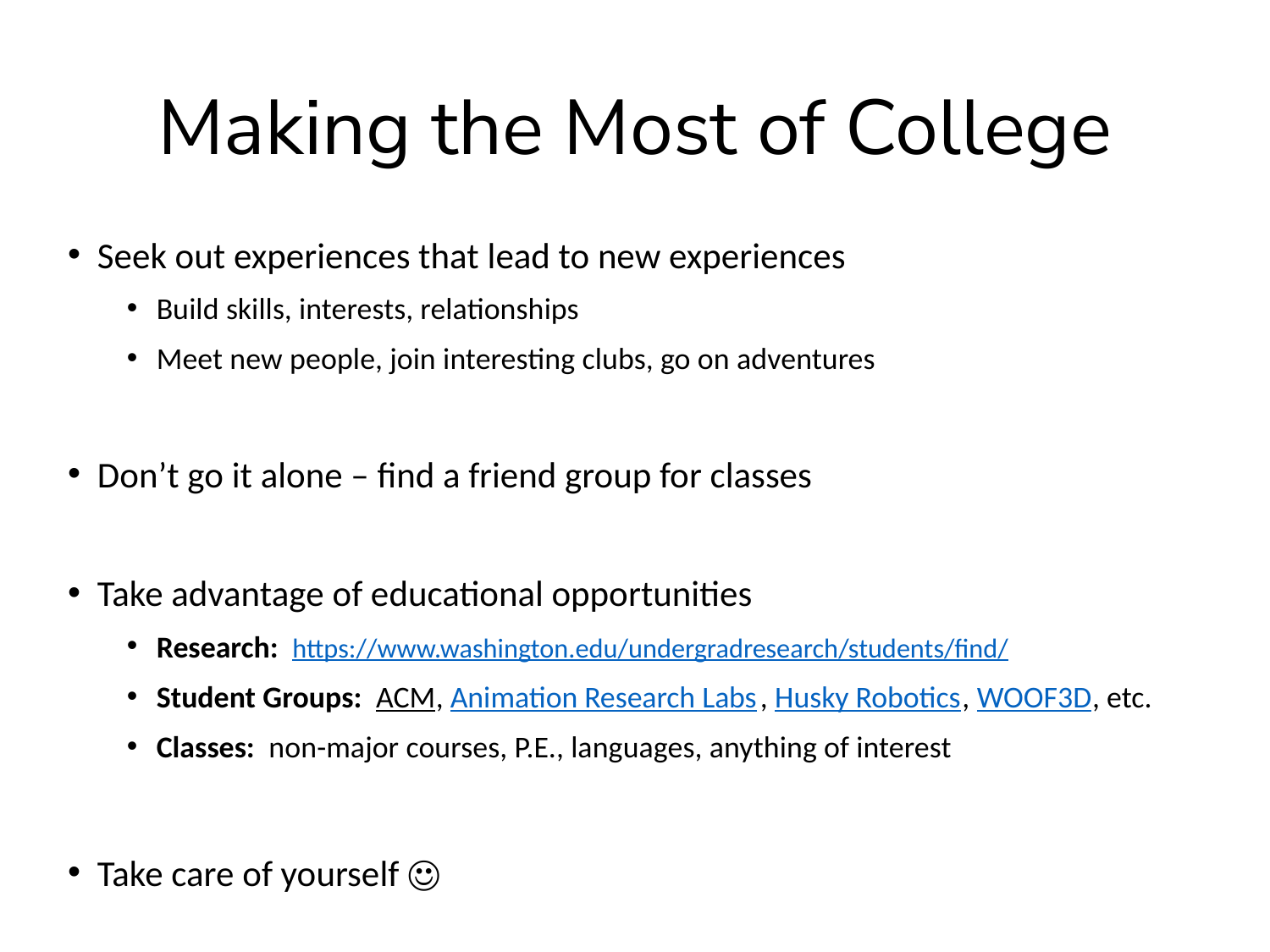

# Making the Most of College
Seek out experiences that lead to new experiences
Build skills, interests, relationships
Meet new people, join interesting clubs, go on adventures

Don’t go it alone – find a friend group for classes

Take advantage of educational opportunities
Research:  https://www.washington.edu/undergradresearch/students/find/
Student Groups:  ACM, Animation Research Labs, Husky Robotics, WOOF3D, etc.
Classes:  non-major courses, P.E., languages, anything of interest

Take care of yourself ☺️